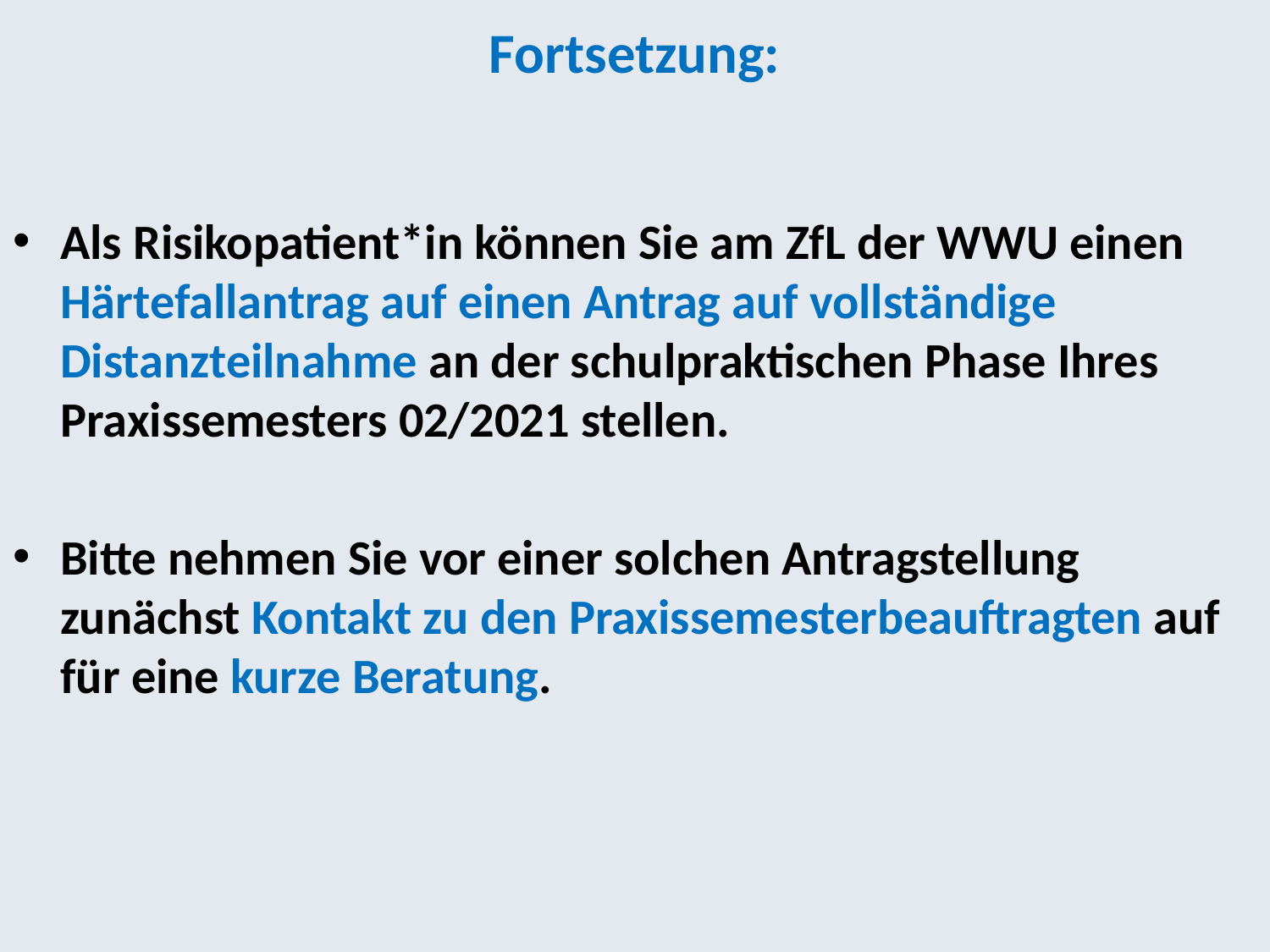

# Fortsetzung:

Als Risikopatient*in können Sie am ZfL der WWU einen Härtefallantrag auf einen Antrag auf vollständige Distanzteilnahme an der schulpraktischen Phase Ihres Praxissemesters 02/2021 stellen.

Bitte nehmen Sie vor einer solchen Antragstellung zunächst Kontakt zu den Praxissemesterbeauftragten auf für eine kurze Beratung.